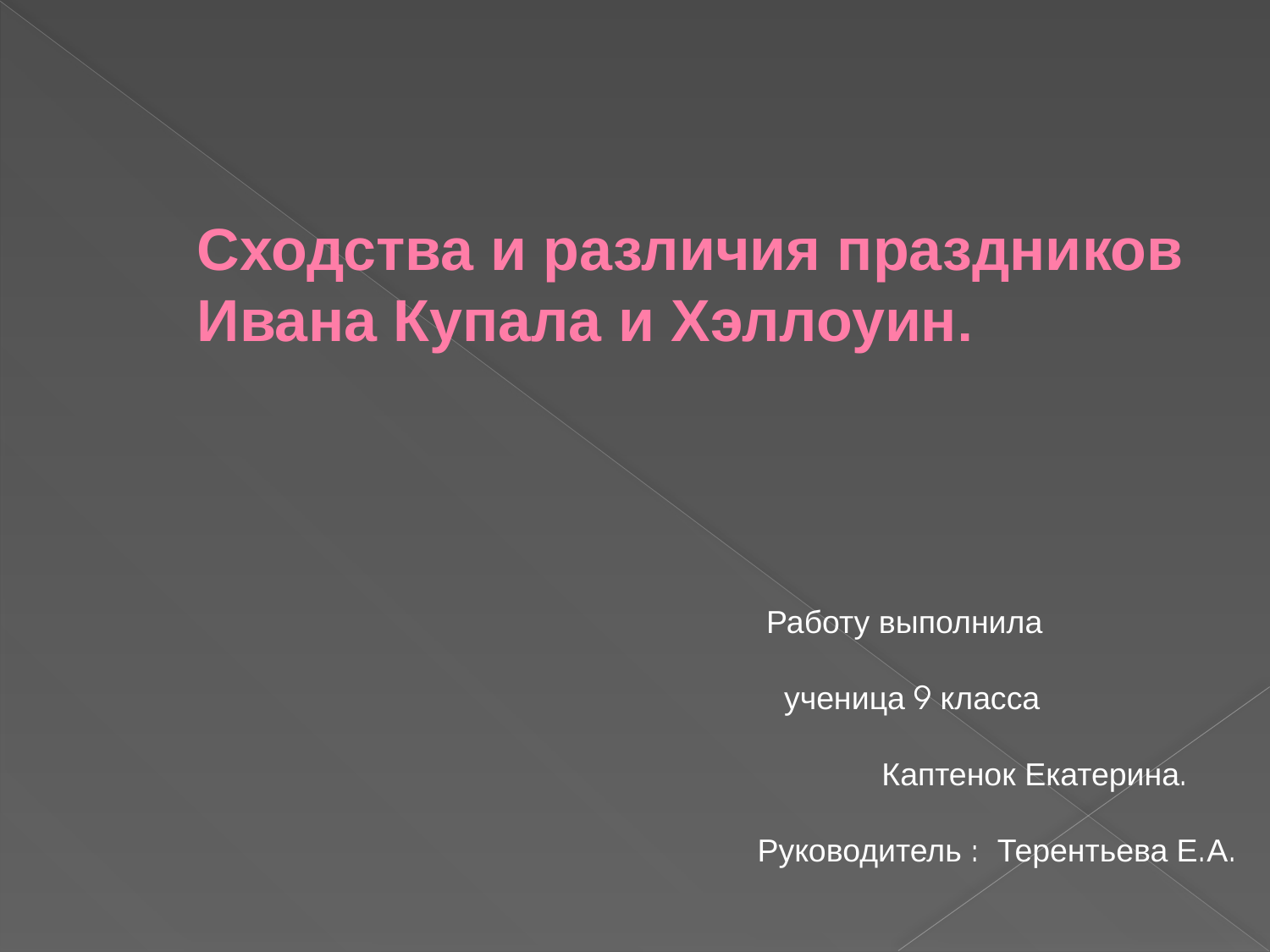

# Сходства и различия праздников Ивана Купала и Хэллоуин.
 Работу выполнила
                                                                                   ученица 9 класса
                                                                                              Каптенок Екатерина.
                                                                           Руководитель :  Терентьева Е.А.